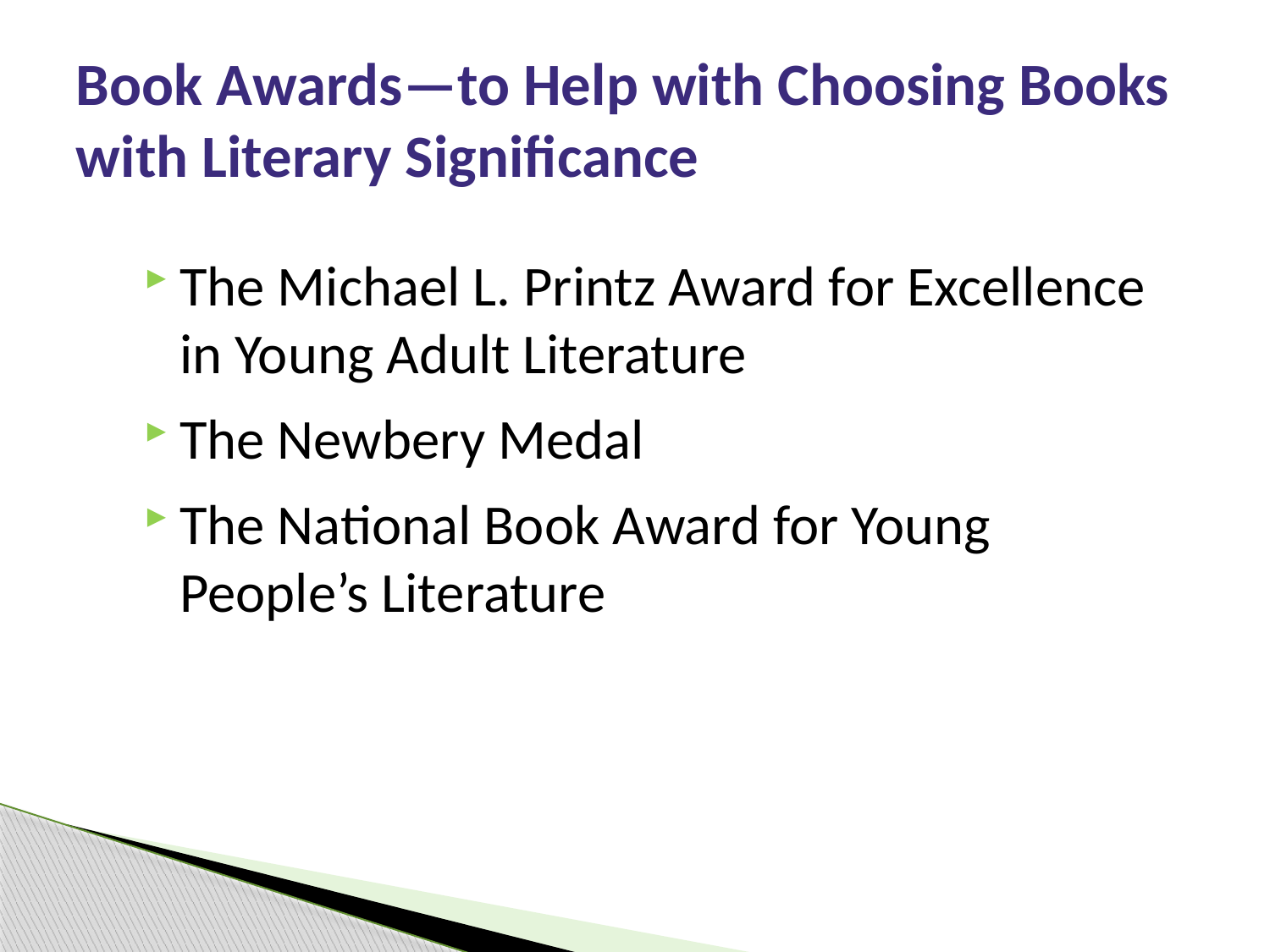

# Book Awards—to Help with Choosing Books with Literary Significance
The Michael L. Printz Award for Excellence in Young Adult Literature
The Newbery Medal
The National Book Award for Young People’s Literature